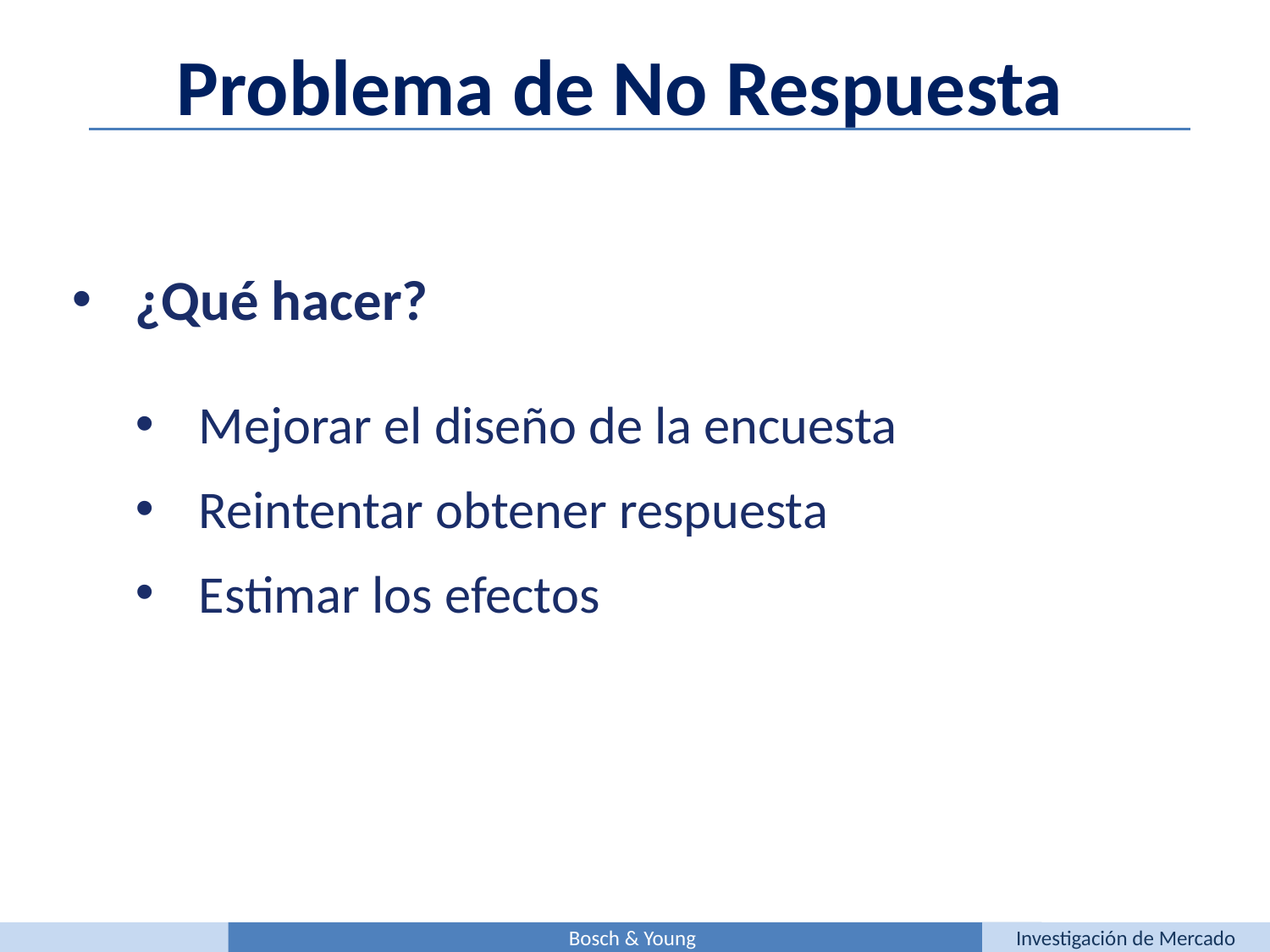

Problema de No Respuesta
¿Qué hacer?

Mejorar el diseño de la encuesta

Reintentar obtener respuesta

Estimar los efectos

Bosch & Young
Investigación de Mercado